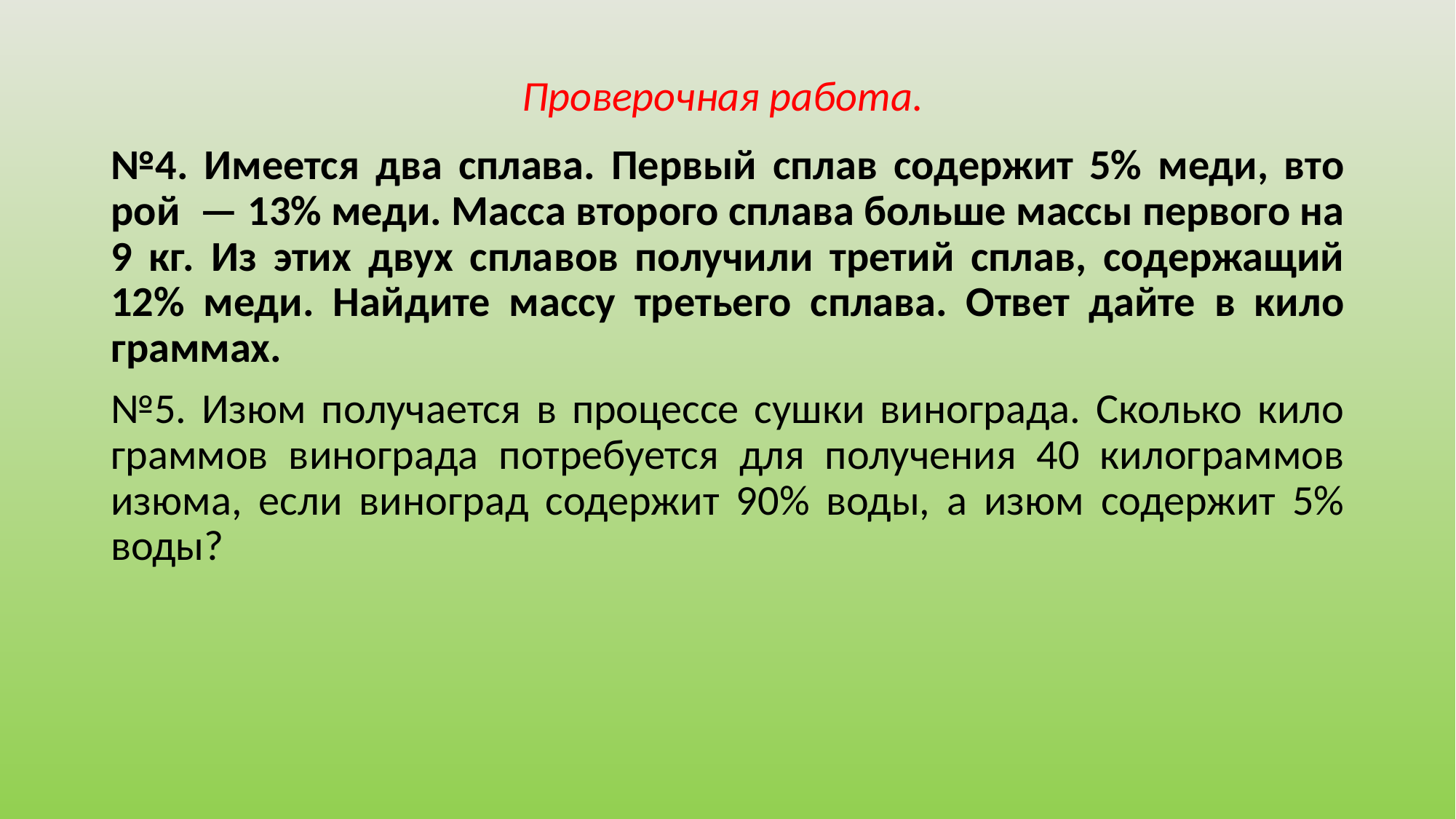

# Проверочная работа.
№4. Име­ет­ся два спла­ва. Пер­вый сплав со­дер­жит 5% меди, вто­рой  — 13% меди. Масса вто­ро­го спла­ва боль­ше массы пер­во­го на 9 кг. Из этих двух спла­вов по­лу­чи­ли тре­тий сплав, со­дер­жа­щий 12% меди. Най­ди­те массу тре­тье­го спла­ва. Ответ дайте в ки­ло­грам­мах.
№5. Изюм по­лу­ча­ет­ся в про­цес­се сушки ви­но­гра­да. Сколь­ко ки­ло­грам­мов ви­но­гра­да по­тре­бу­ет­ся для по­лу­че­ния 40 ки­ло­грам­мов изюма, если ви­но­град со­дер­жит 90% воды, а изюм со­дер­жит 5% воды?